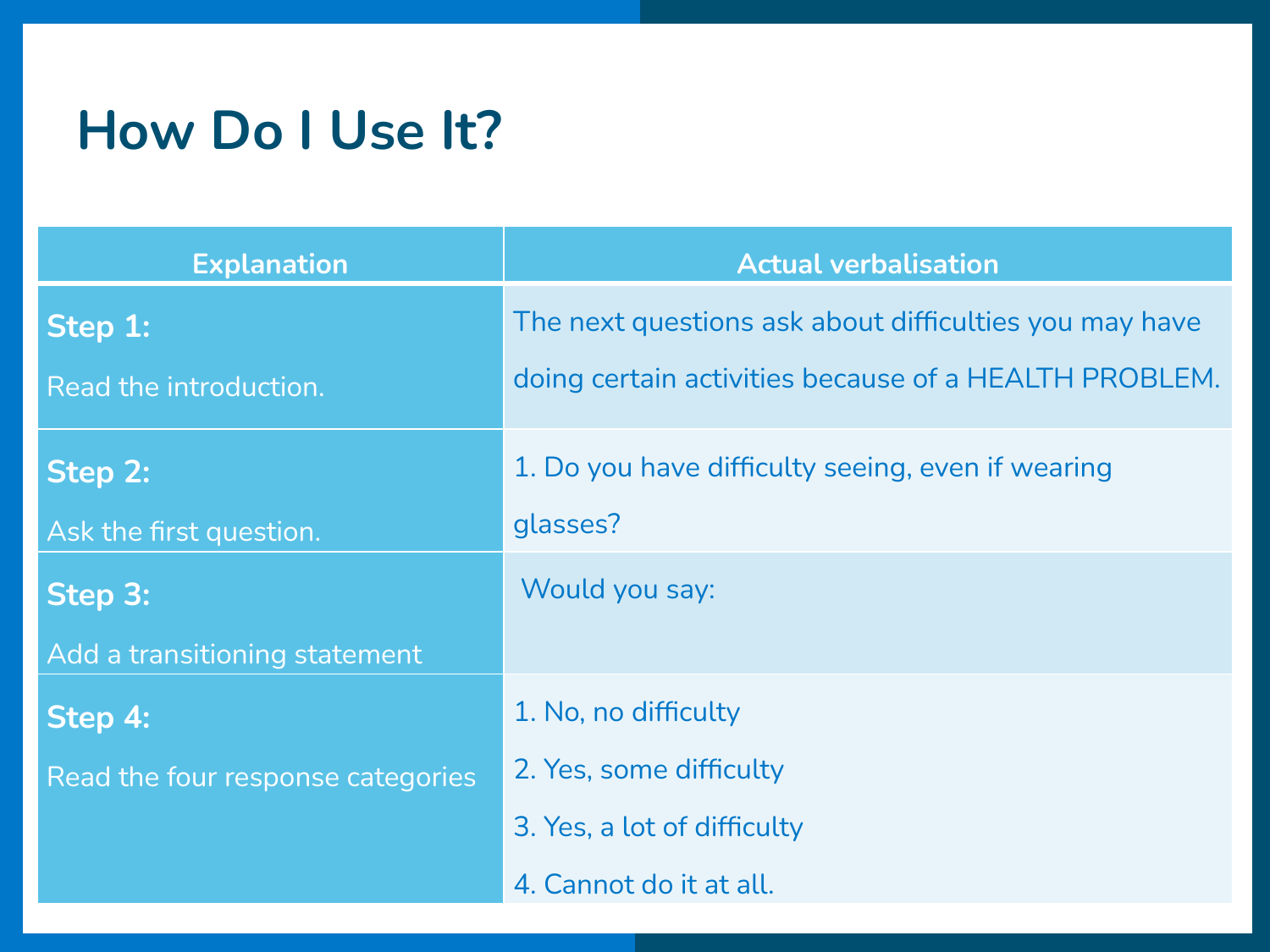

# How Do I Use It?
| Explanation | Actual verbalisation |
| --- | --- |
| Step 1: Read the introduction. | The next questions ask about difficulties you may have doing certain activities because of a HEALTH PROBLEM. |
| Step 2: Ask the first question. | 1. Do you have difficulty seeing, even if wearing glasses? |
| Step 3: Add a transitioning statement | Would you say: |
| Step 4: Read the four response categories | 1. No, no difficulty 2. Yes, some difficulty 3. Yes, a lot of difficulty 4. Cannot do it at all. |